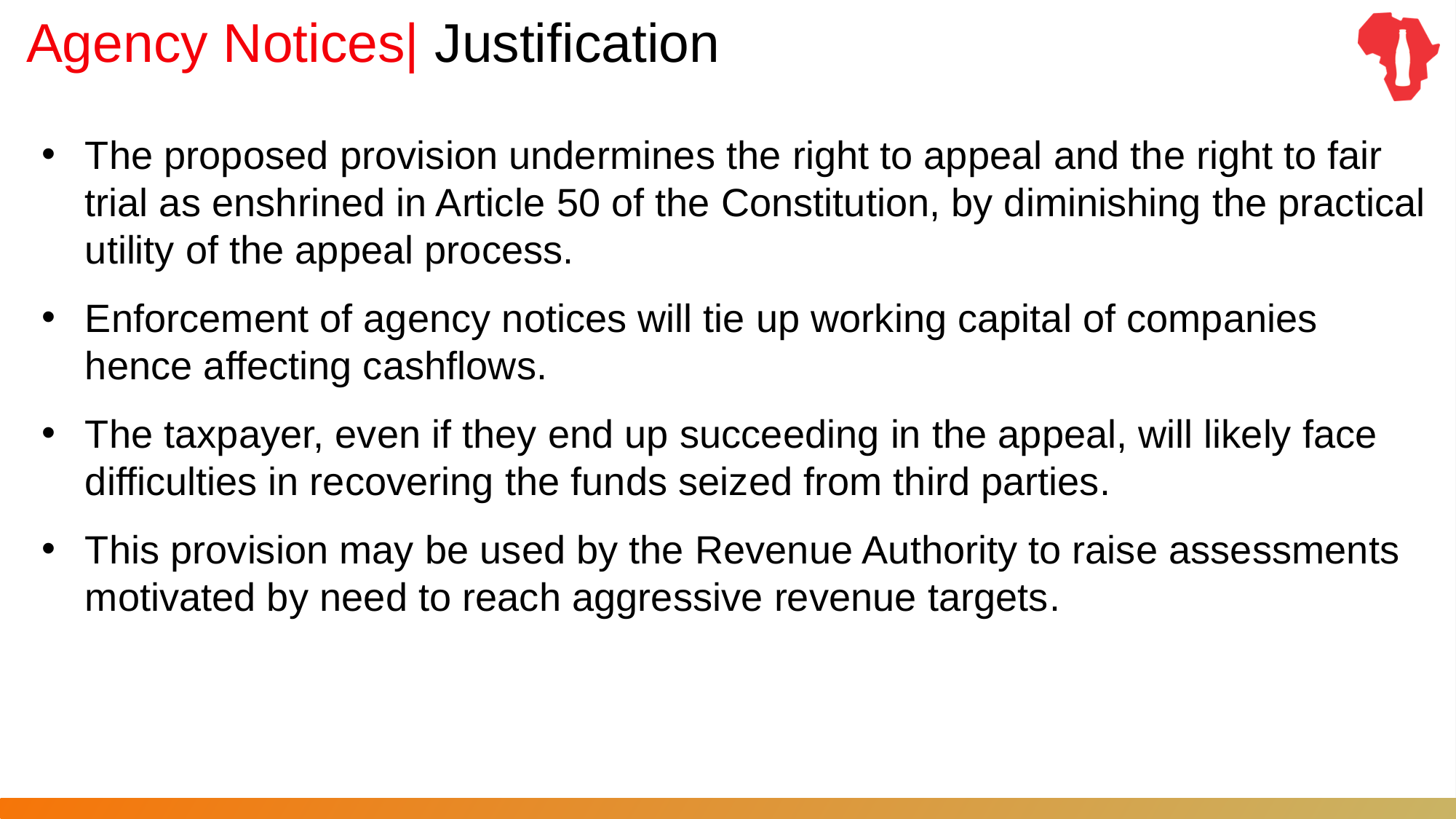

# Agency Notices| Justification

The proposed provision undermines the right to appeal and the right to fair trial as enshrined in Article 50 of the Constitution, by diminishing the practical utility of the appeal process.
Enforcement of agency notices will tie up working capital of companies hence affecting cashflows.
The taxpayer, even if they end up succeeding in the appeal, will likely face difficulties in recovering the funds seized from third parties.
This provision may be used by the Revenue Authority to raise assessments motivated by need to reach aggressive revenue targets.